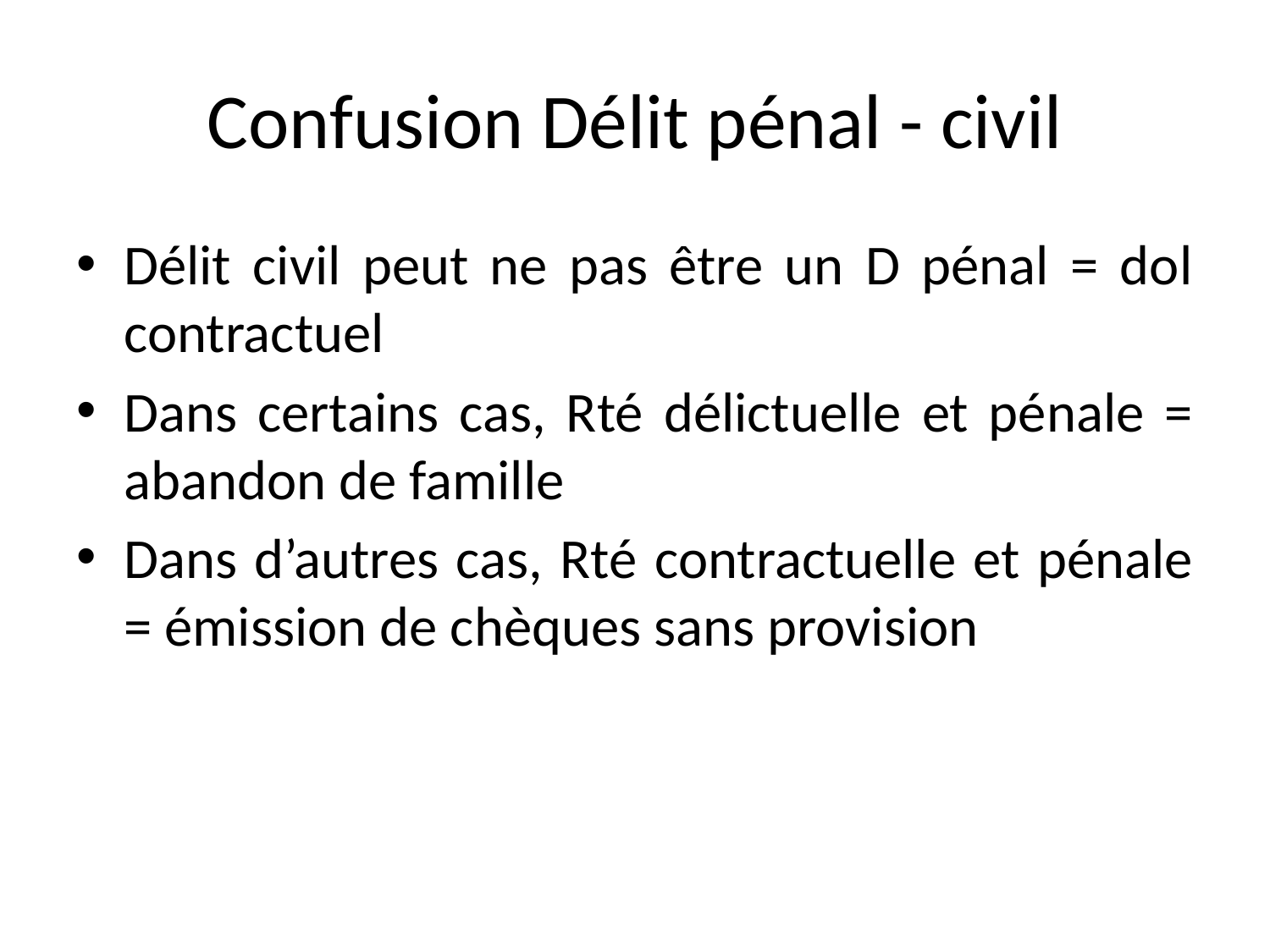

# Confusion Délit pénal - civil
Délit civil peut ne pas être un D pénal = dol contractuel
Dans certains cas, Rté délictuelle et pénale = abandon de famille
Dans d’autres cas, Rté contractuelle et pénale = émission de chèques sans provision